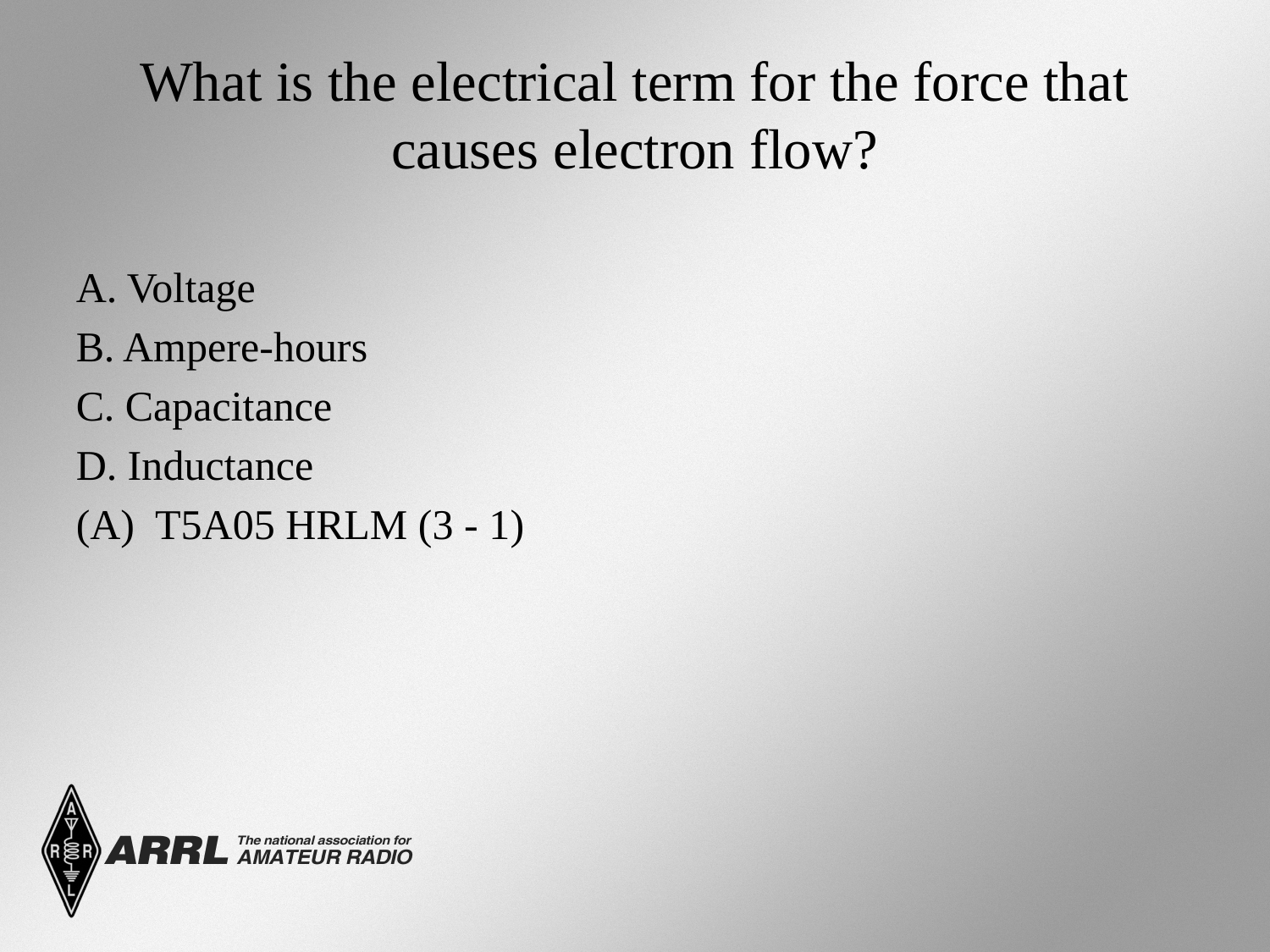

# What is the electrical term for the force that causes electron flow?
A. Voltage
B. Ampere-hours
C. Capacitance
D. Inductance
(A)  T5A05 HRLM (3 - 1)